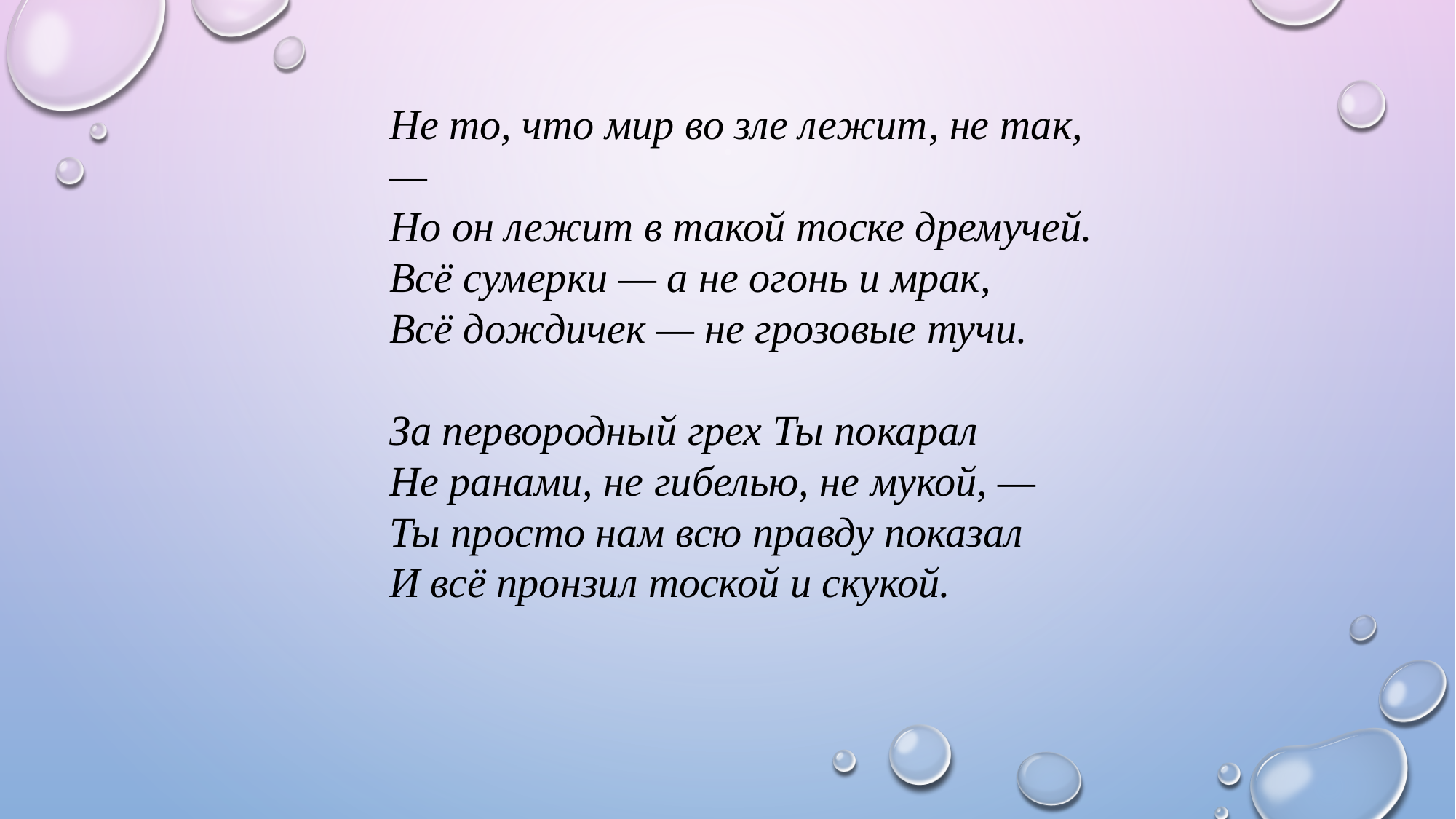

Не то, что мир во зле лежит, не так, —
Но он лежит в такой тоске дремучей.
Всё сумерки — а не огонь и мрак,
Всё дождичек — не грозовые тучи.
За первородный грех Ты покарал
Не ранами, не гибелью, не мукой, —
Ты просто нам всю правду показал
И всё пронзил тоской и скукой.
#